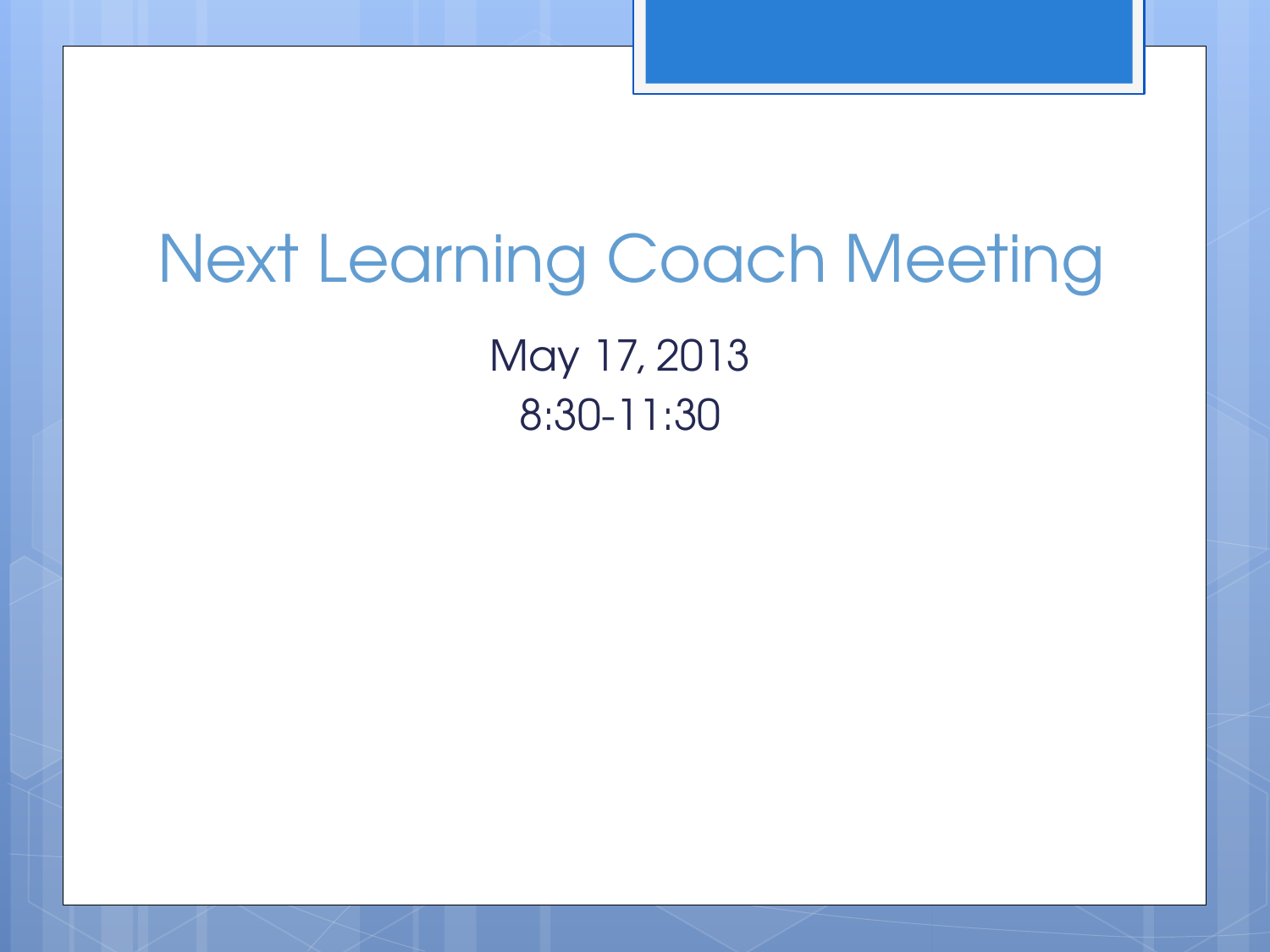

# Next Learning Coach Meeting
May 17, 2013
8:30-11:30